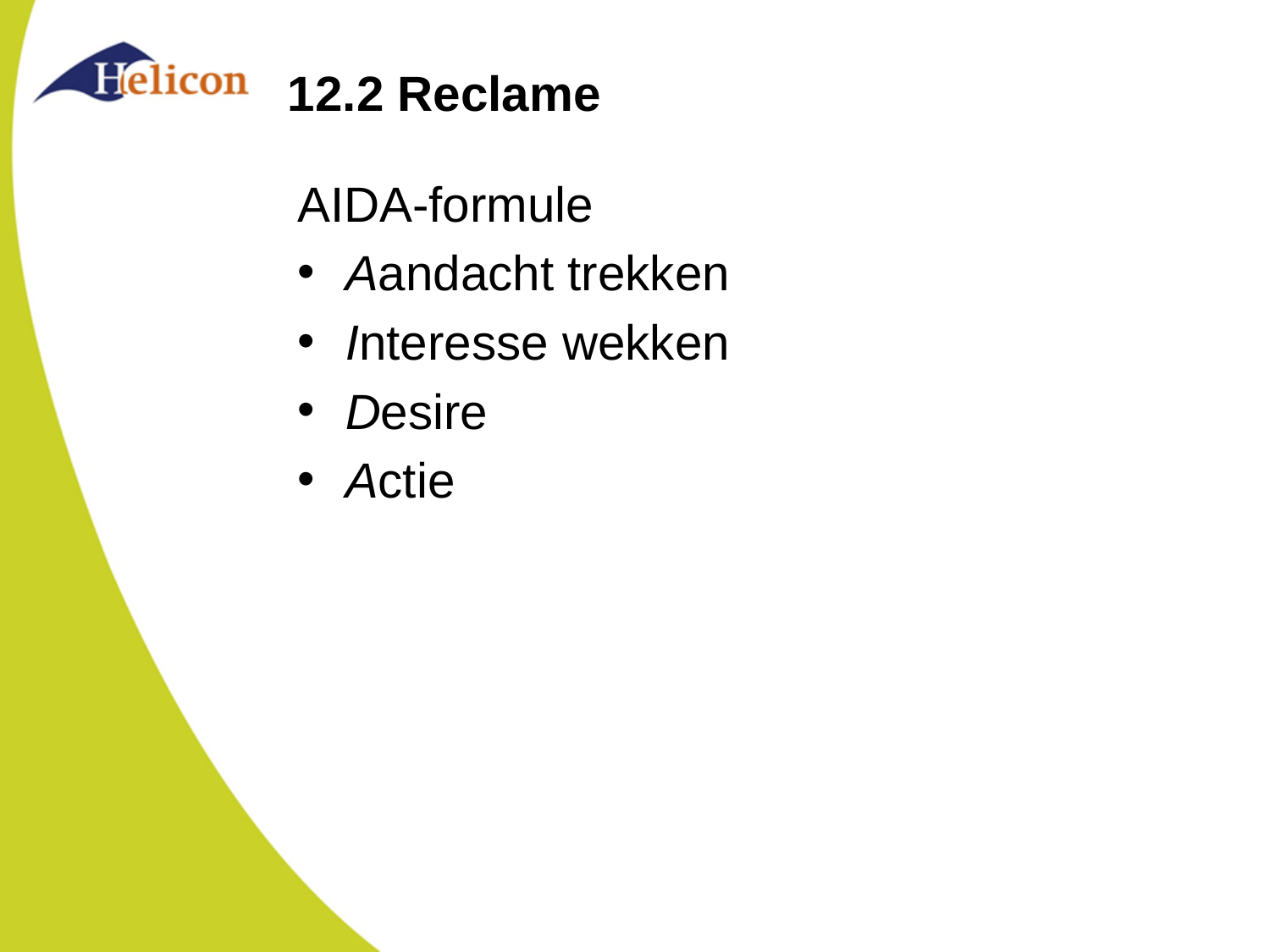

# 12.2 Reclame
AIDA-formule
Aandacht trekken
Interesse wekken
Desire
Actie